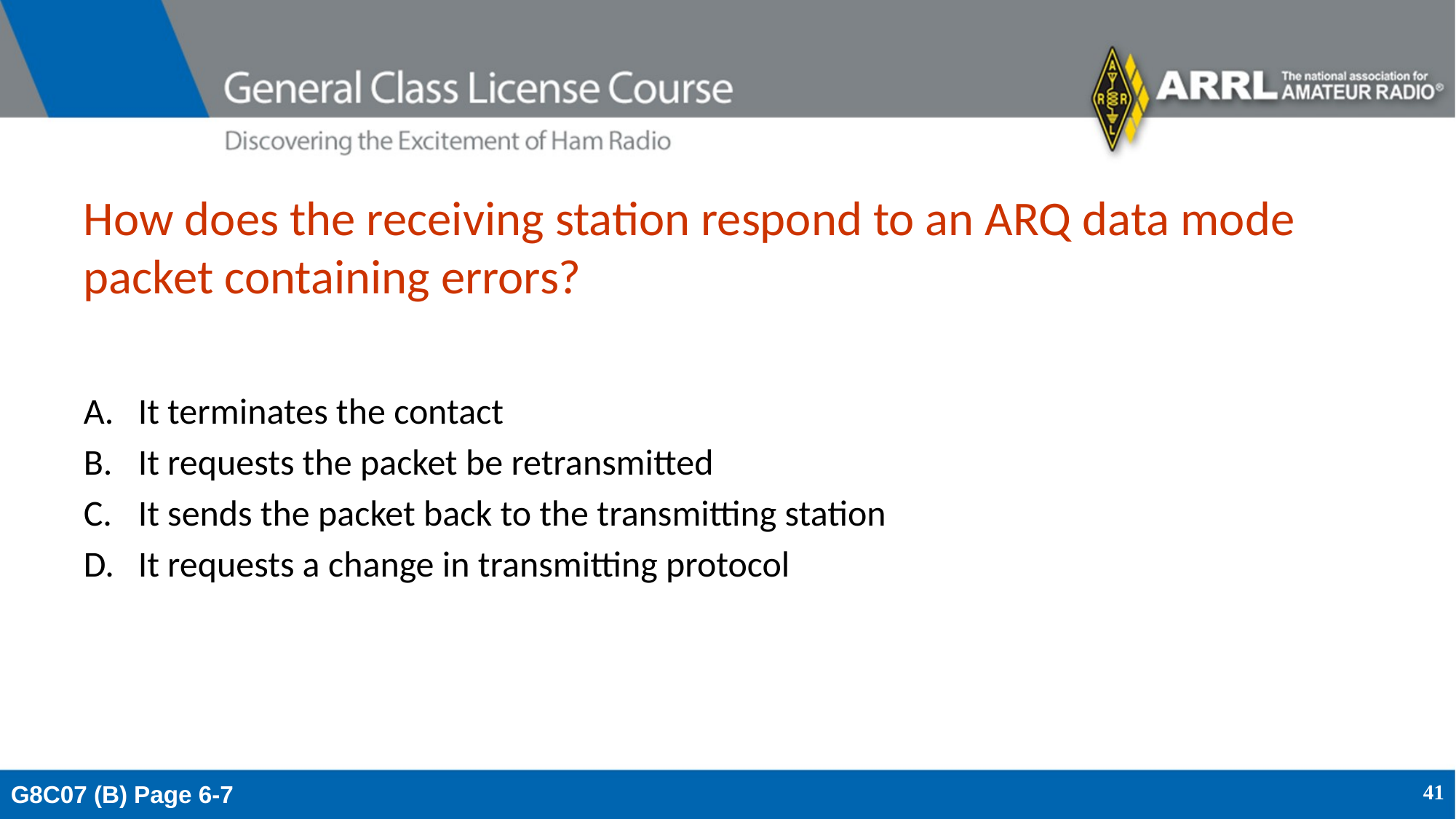

# How does the receiving station respond to an ARQ data mode packet containing errors?
It terminates the contact
It requests the packet be retransmitted
It sends the packet back to the transmitting station
It requests a change in transmitting protocol
G8C07 (B) Page 6-7
41